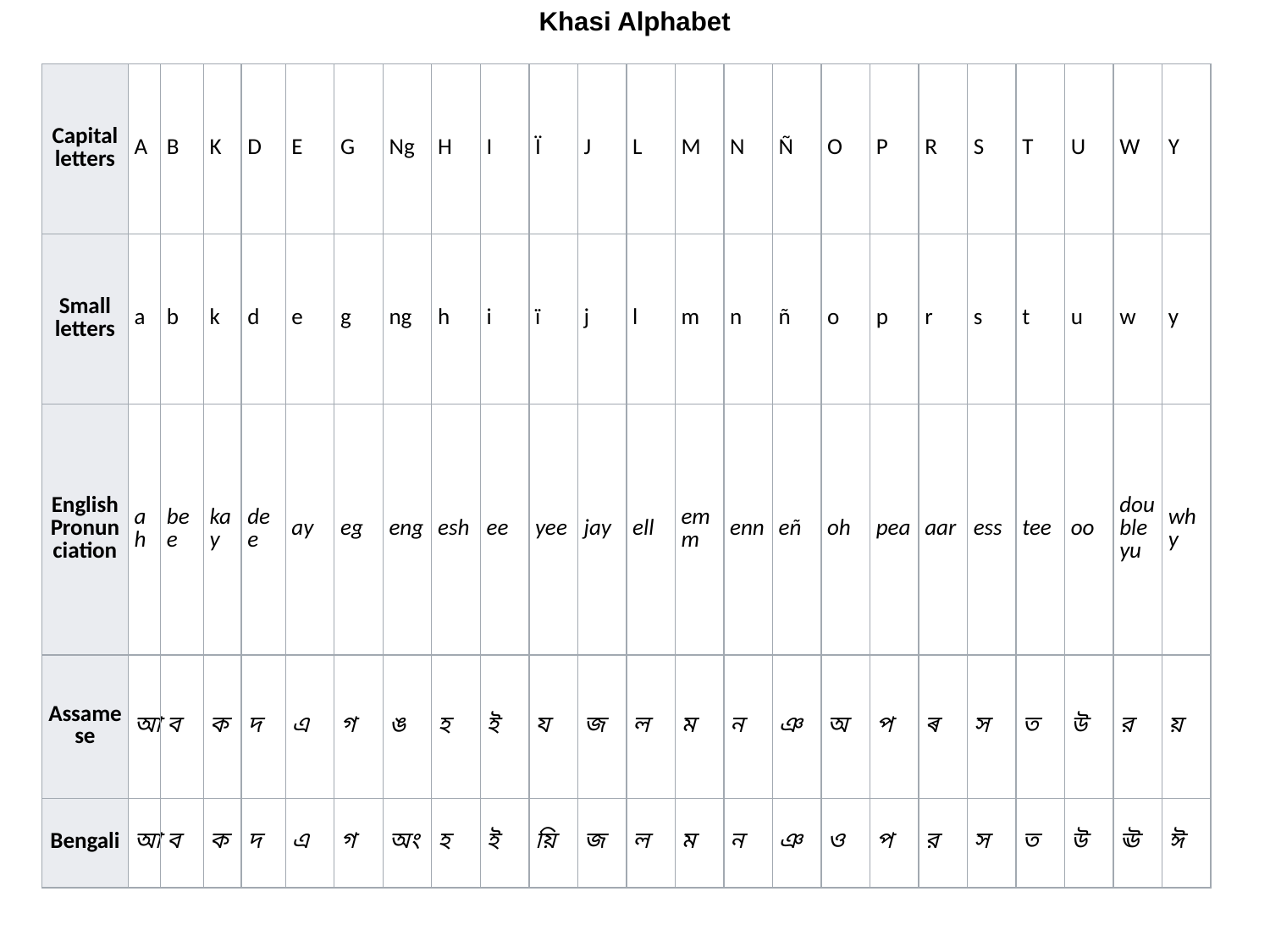

Khasi Alphabet
| Capital letters | A | B | K | D | E | G | Ng | H | I | Ï | J | L | M | N | Ñ | O | P | R | S | T | U | W | Y |
| --- | --- | --- | --- | --- | --- | --- | --- | --- | --- | --- | --- | --- | --- | --- | --- | --- | --- | --- | --- | --- | --- | --- | --- |
| Small letters | a | b | k | d | e | g | ng | h | i | ï | j | l | m | n | ñ | o | p | r | s | t | u | w | y |
| English Pronunciation | ah | bee | kay | dee | ay | eg | eng | esh | ee | yee | jay | ell | emm | enn | eñ | oh | pea | aar | ess | tee | oo | double yu | why |
| Assamese | আ | ব | ক | দ | এ | গ | ঙ | হ | ই | য | জ | ল | ম | ন | ঞ | অ | প | ৰ | স | ত | উ | র | য় |
| Bengali | আ | ব | ক | দ | এ | গ | অং | হ | ই | য়ি | জ | ল | ম | ন | ঞ | ও | প | র | স | ত | উ | ঊ | ঈ |